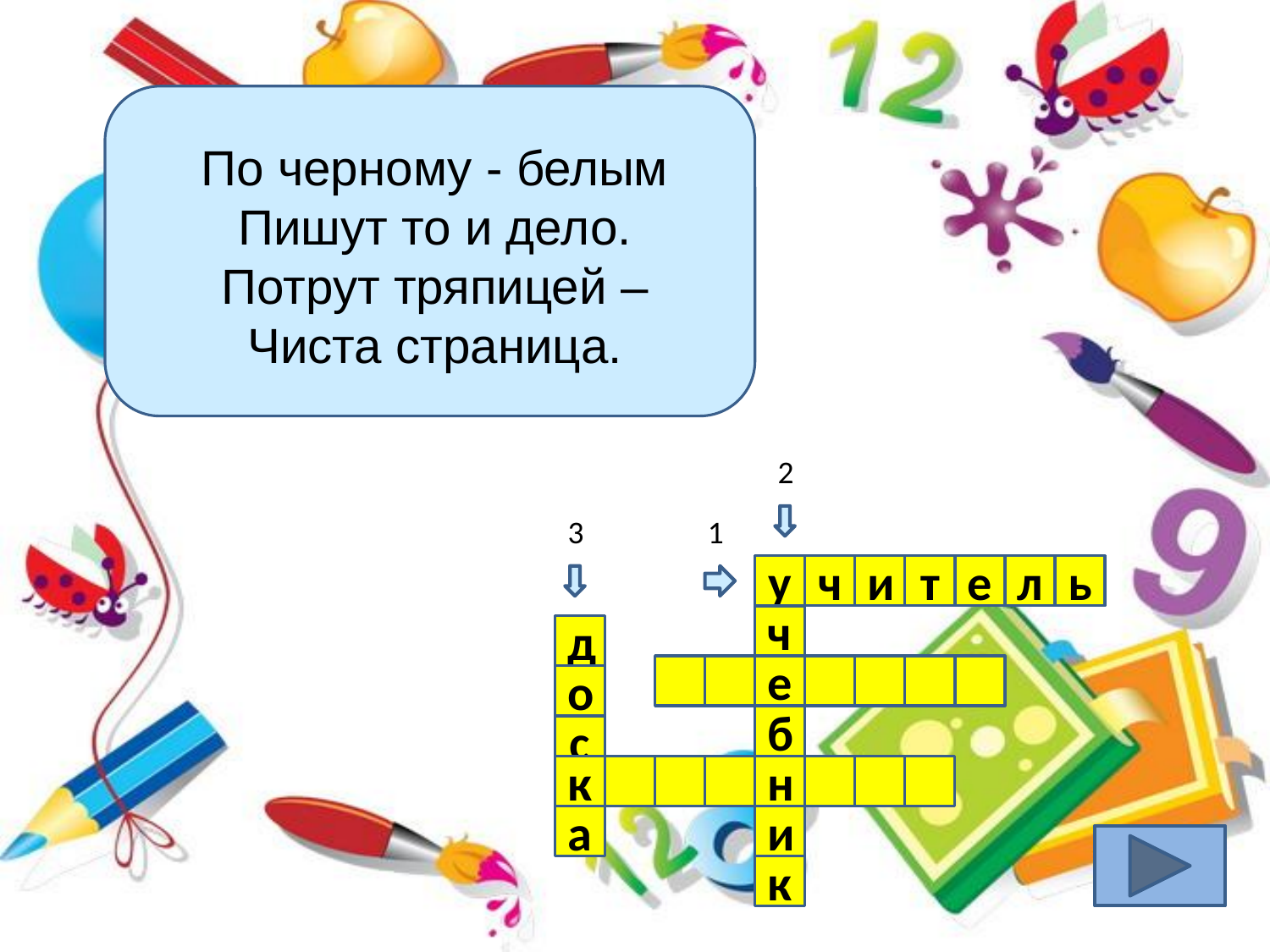

По черному - белым
Пишут то и дело.
Потрут тряпицей –
Чиста страница.
2
3
1

у
ч
и
т
е
л
ь

ч
д

е

о
б
с
к

н

а
и

к